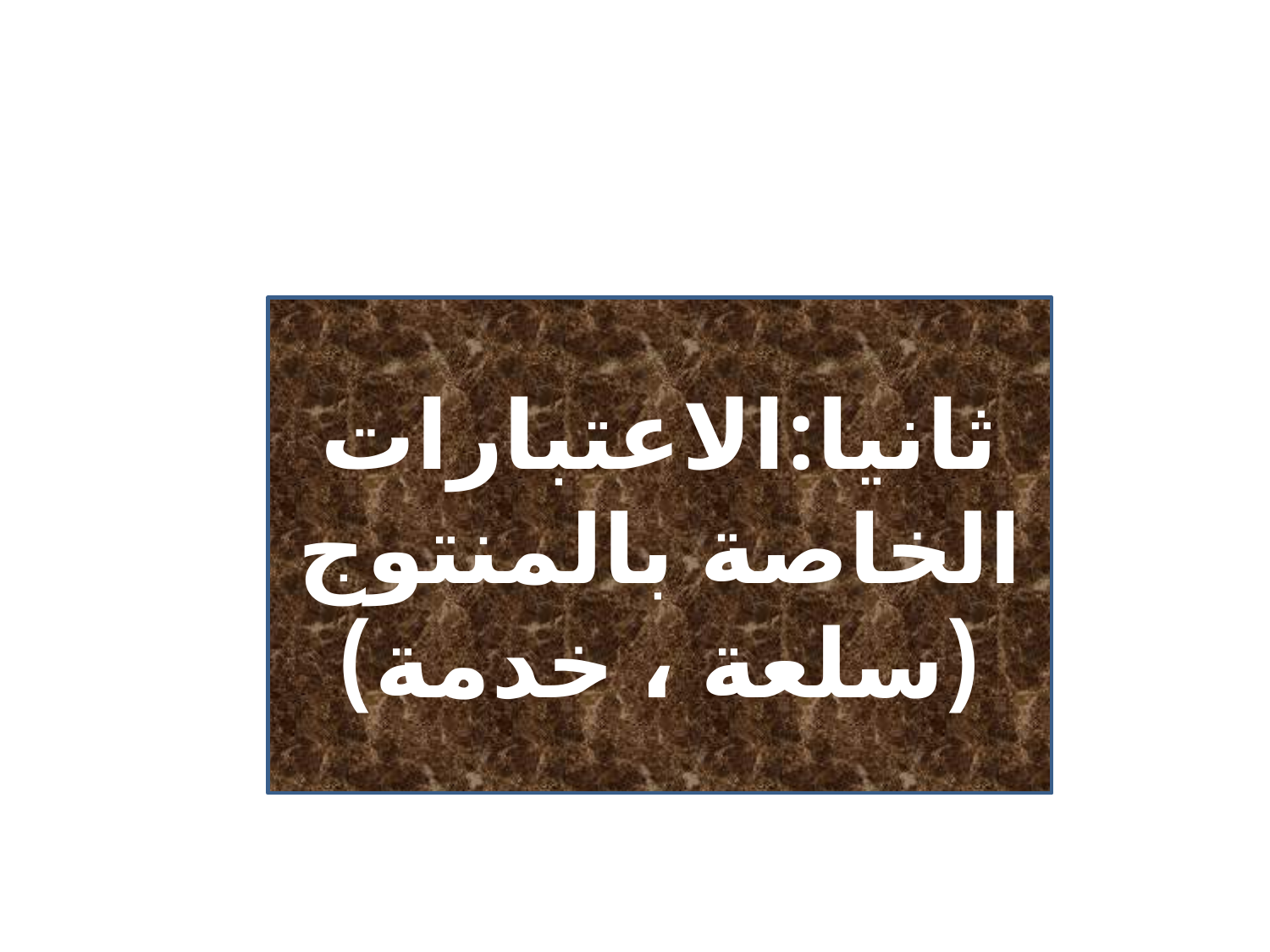

#

ثانيا:الاعتبارات الخاصة بالمنتوج (سلعة ، خدمة)